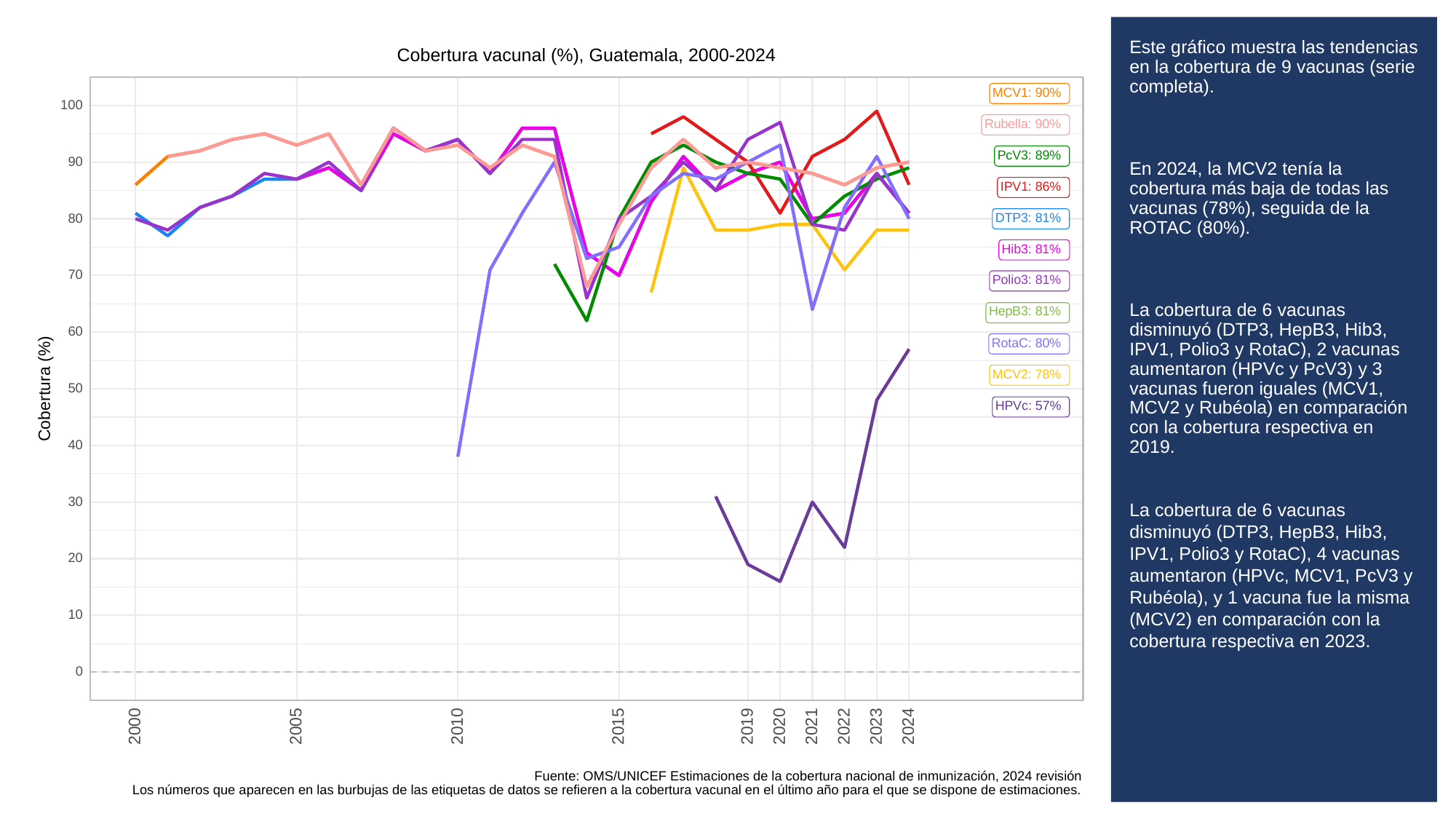

# Este gráfico muestra las tendencias en la cobertura de 9 vacunas (serie completa).

En 2024, la MCV2 tenía la cobertura más baja de todas las vacunas (78%), seguida de la ROTAC (80%).

La cobertura de 6 vacunas disminuyó (DTP3, HepB3, Hib3, IPV1, Polio3 y RotaC), 2 vacunas aumentaron (HPVc y PcV3) y 3 vacunas fueron iguales (MCV1, MCV2 y Rubéola) en comparación con la cobertura respectiva en 2019.

La cobertura de 6 vacunas disminuyó (DTP3, HepB3, Hib3, IPV1, Polio3 y RotaC), 4 vacunas aumentaron (HPVc, MCV1, PcV3 y Rubéola), y 1 vacuna fue la misma (MCV2) en comparación con la cobertura respectiva en 2023.

Cobertura vacunal (%), Guatemala, 2000-2024

MCV1: 90%

100

Rubella: 90%

PcV3: 89%

90

IPV1: 86%

DTP3: 81%
80

Hib3: 81%

70

Polio3: 81%

HepB3: 81%
60

RotaC: 80%

MCV2: 78%
Cobertura (%)
50

HPVc: 57%

40

30

20

10

0

2023
2000
2005
2010
2015
2019
2020
2021
2022
2024
Fuente: OMS/UNICEF Estimaciones de la cobertura nacional de inmunización, 2024 revisión
Los números que aparecen en las burbujas de las etiquetas de datos se refieren a la cobertura vacunal en el último año para el que se dispone de estimaciones.